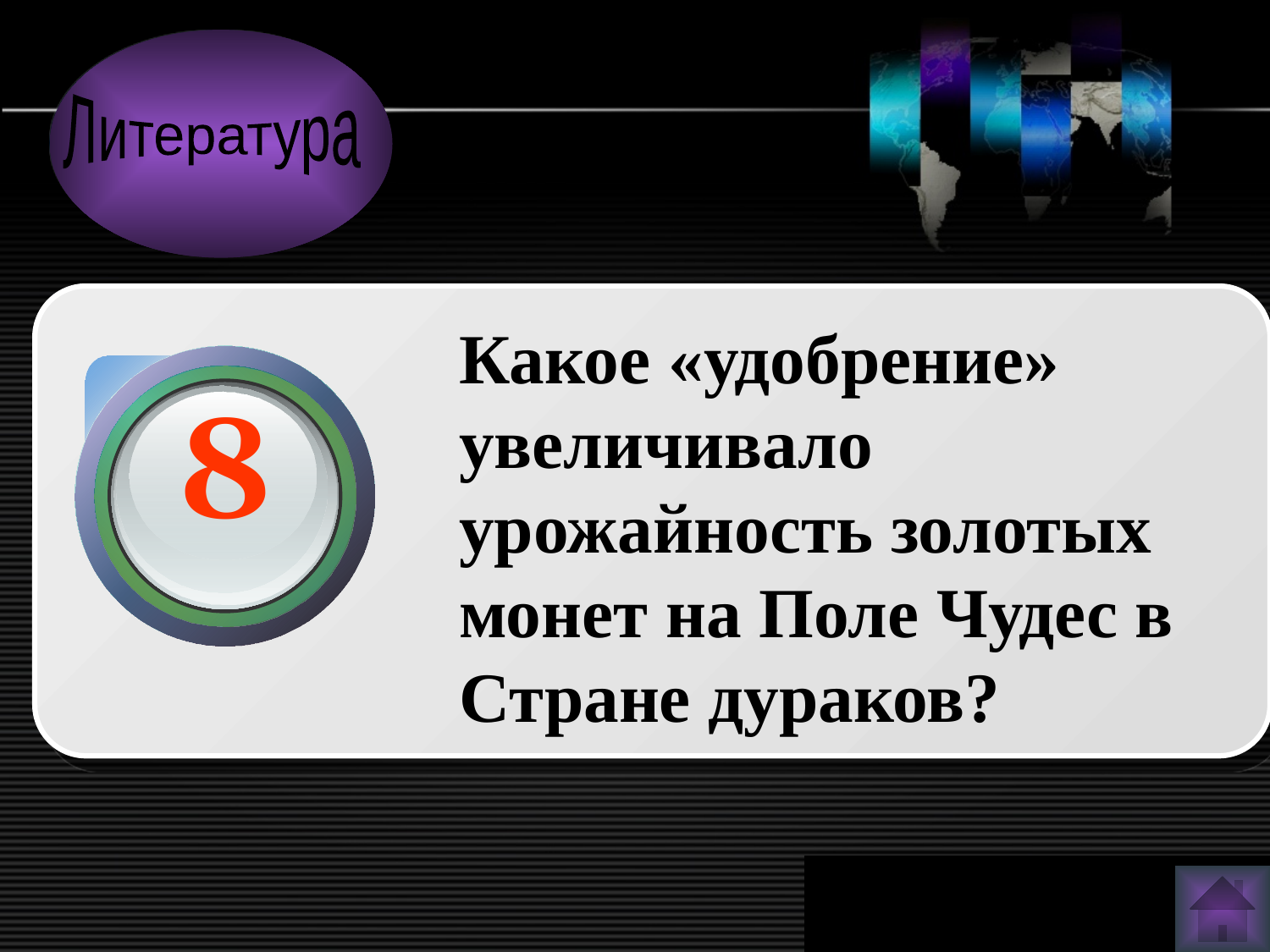

Литература

Какое «удобрение» увеличивало урожайность золотых монет на Поле Чудес в Стране дураков?

8

www.themegallery.com